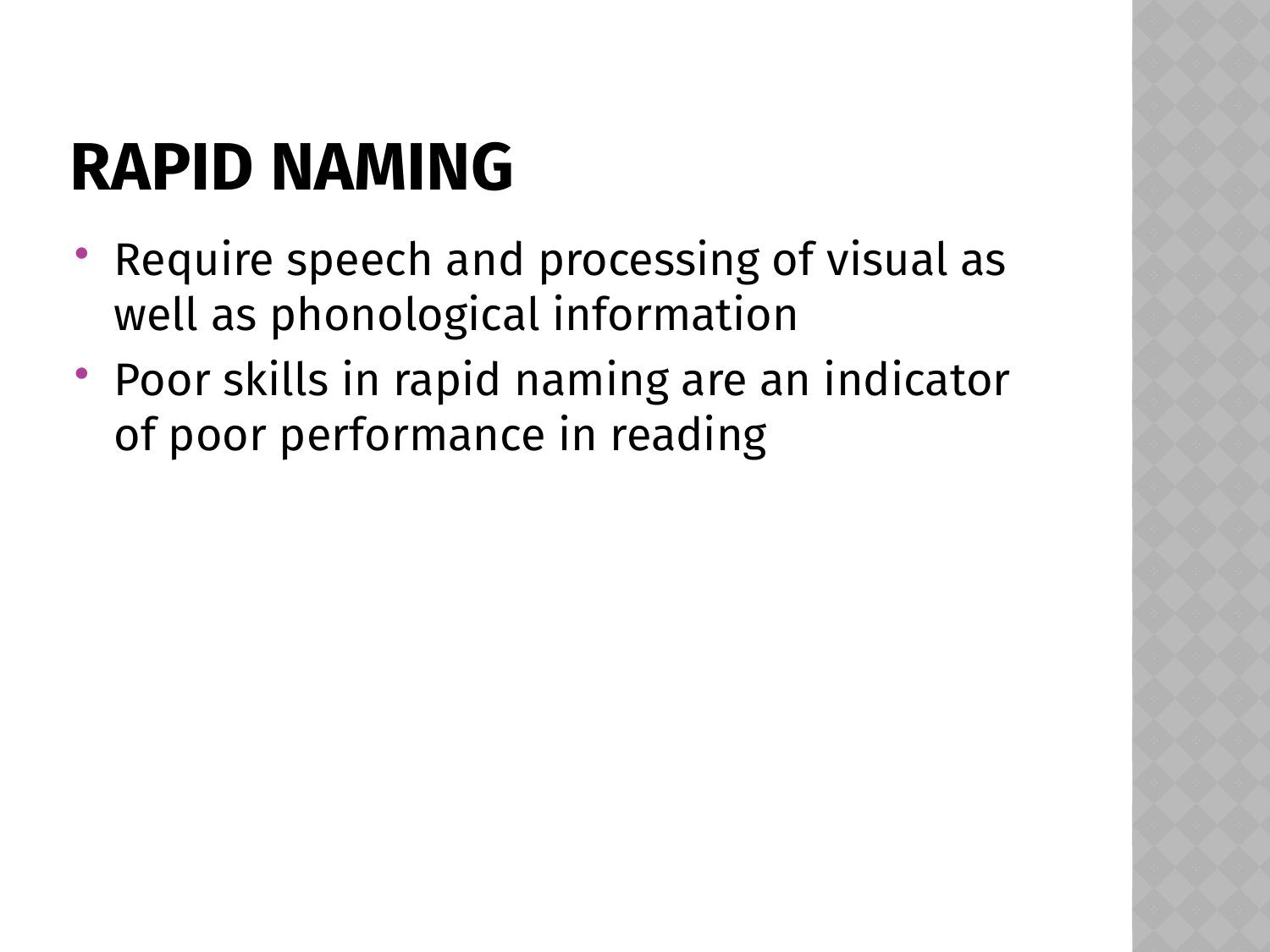

# Rapid Naming
Require speech and processing of visual as well as phonological information
Poor skills in rapid naming are an indicator of poor performance in reading